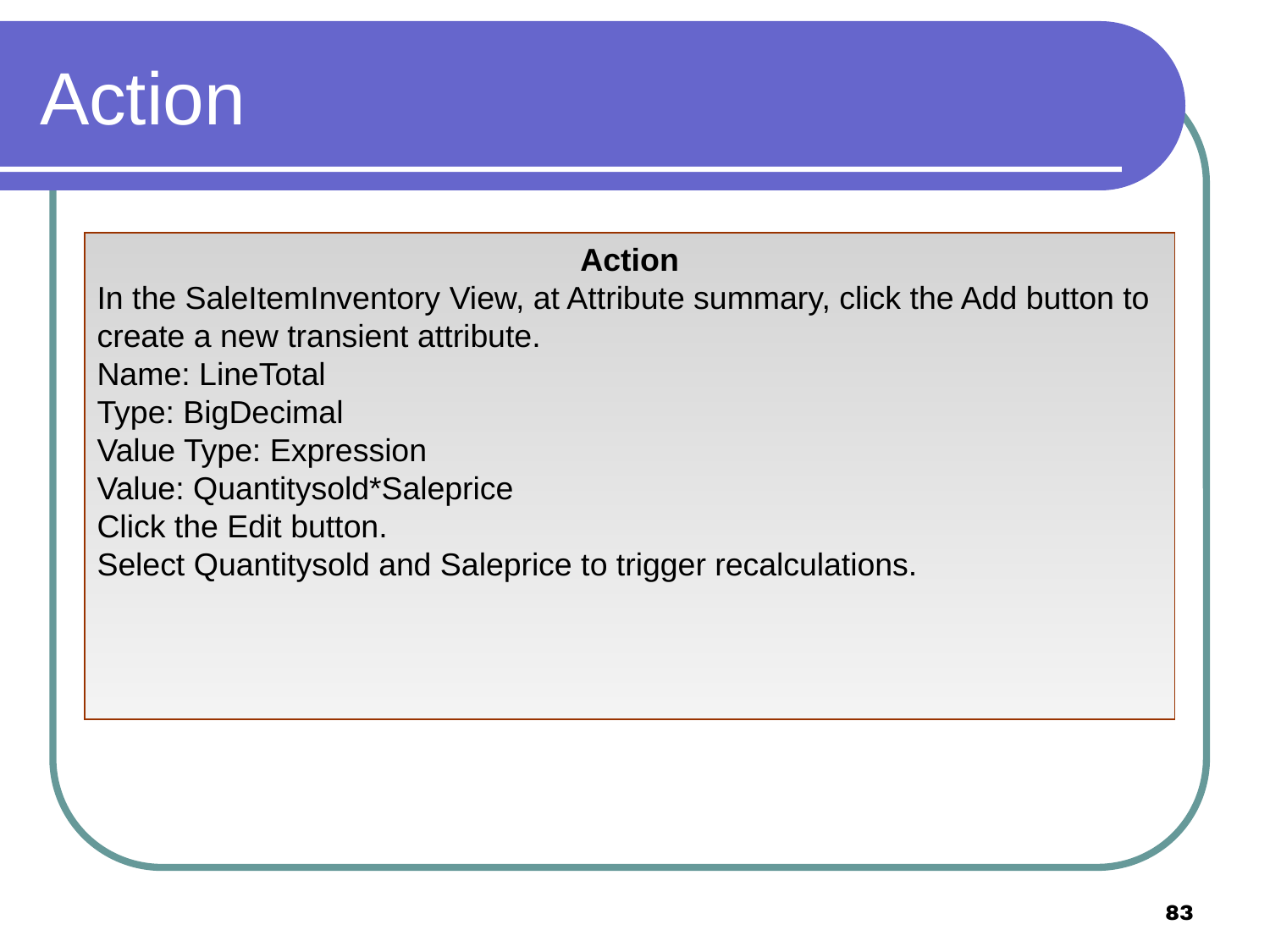

# Action
Action
In the SaleItemInventory View, at Attribute summary, click the Add button to create a new transient attribute.
Name: LineTotal
Type: BigDecimal
Value Type: Expression
Value: Quantitysold*Saleprice
Click the Edit button.
Select Quantitysold and Saleprice to trigger recalculations.
83